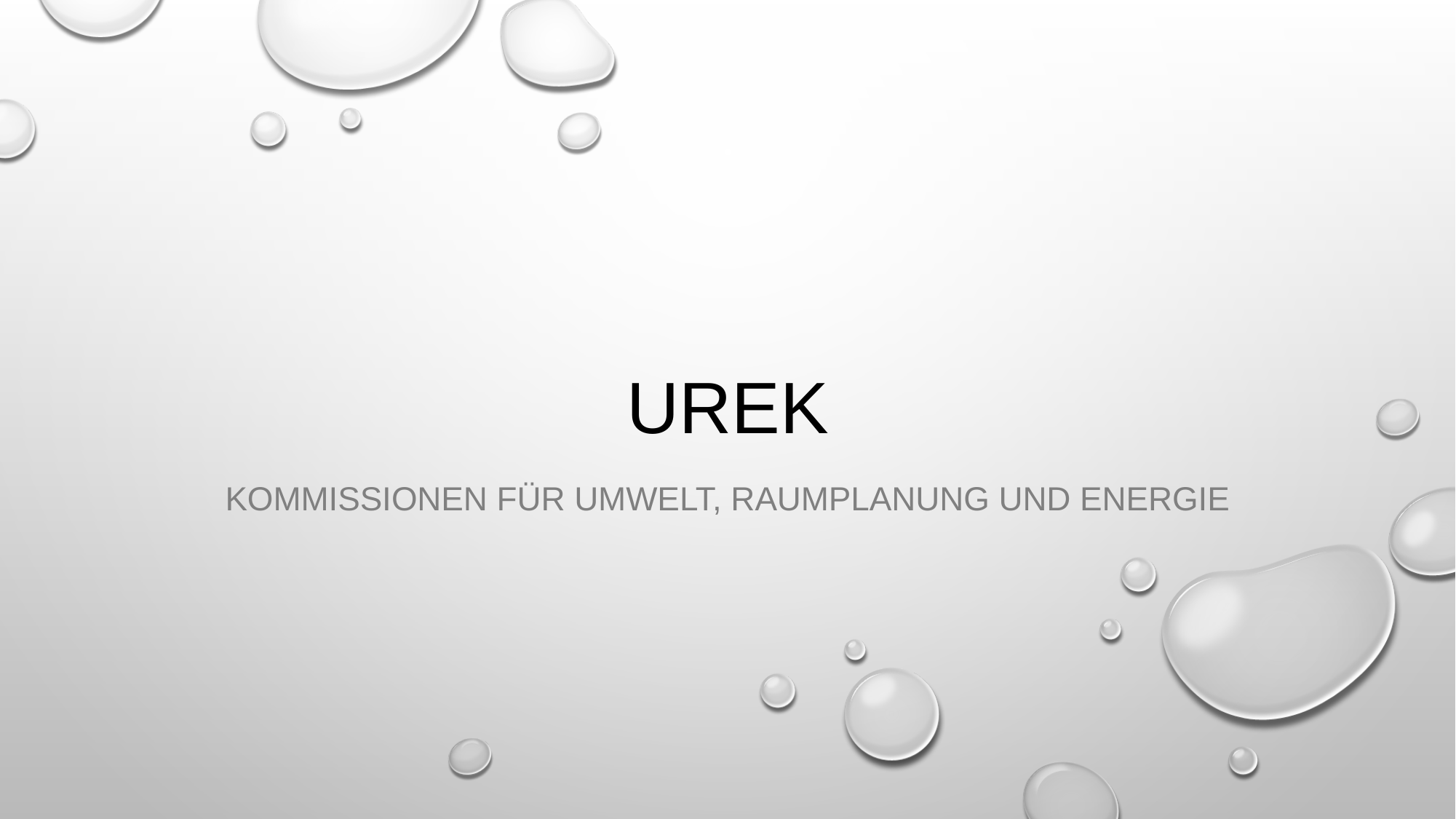

# UREK
Kommissionen für umwelt, Raumplanung und energie